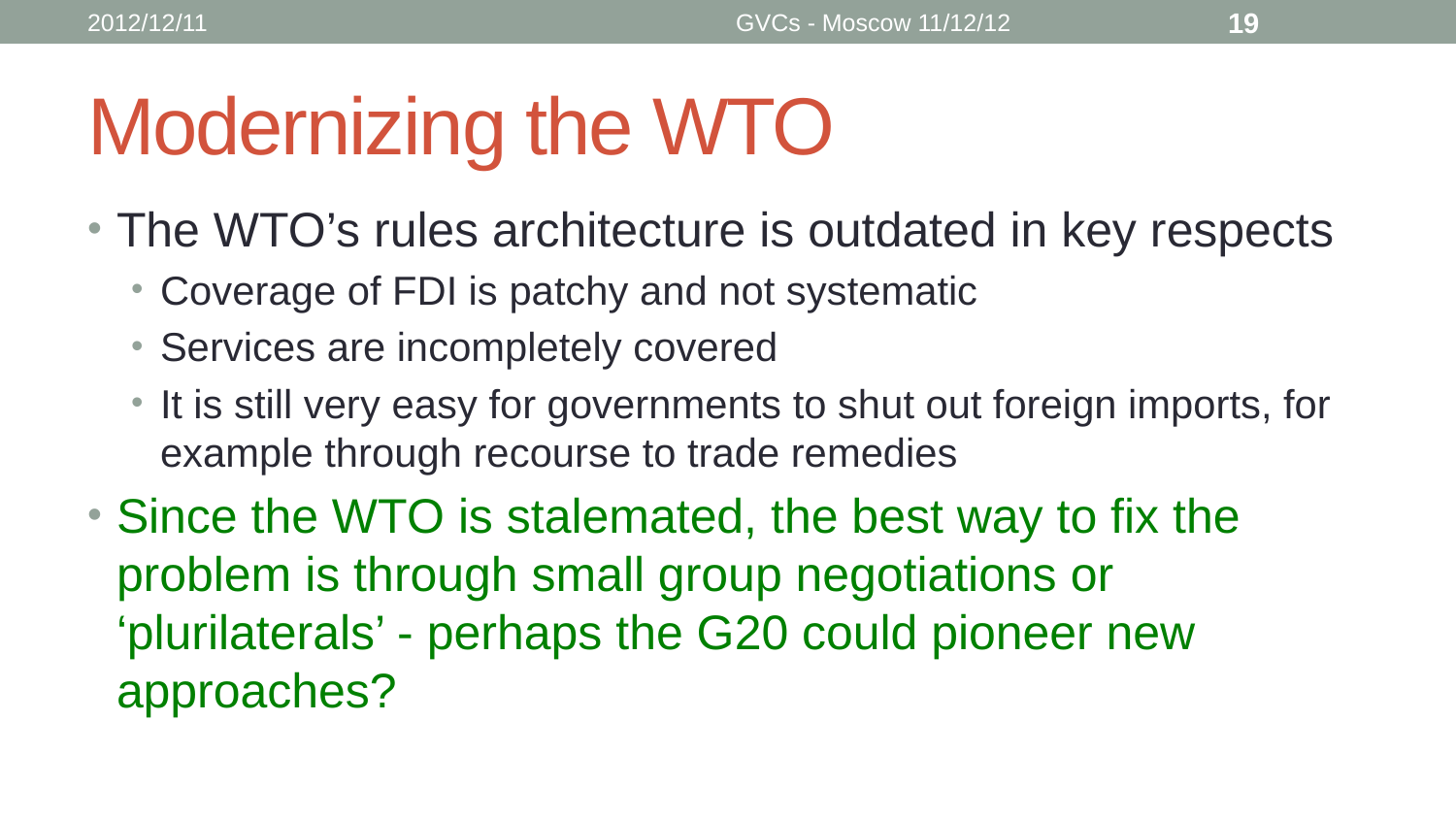

2012/12/11
GVCs - Moscow 11/12/12
19
# Modernizing the WTO
The WTO’s rules architecture is outdated in key respects
Coverage of FDI is patchy and not systematic
Services are incompletely covered
It is still very easy for governments to shut out foreign imports, for example through recourse to trade remedies
Since the WTO is stalemated, the best way to fix the problem is through small group negotiations or ‘plurilaterals’ - perhaps the G20 could pioneer new approaches?